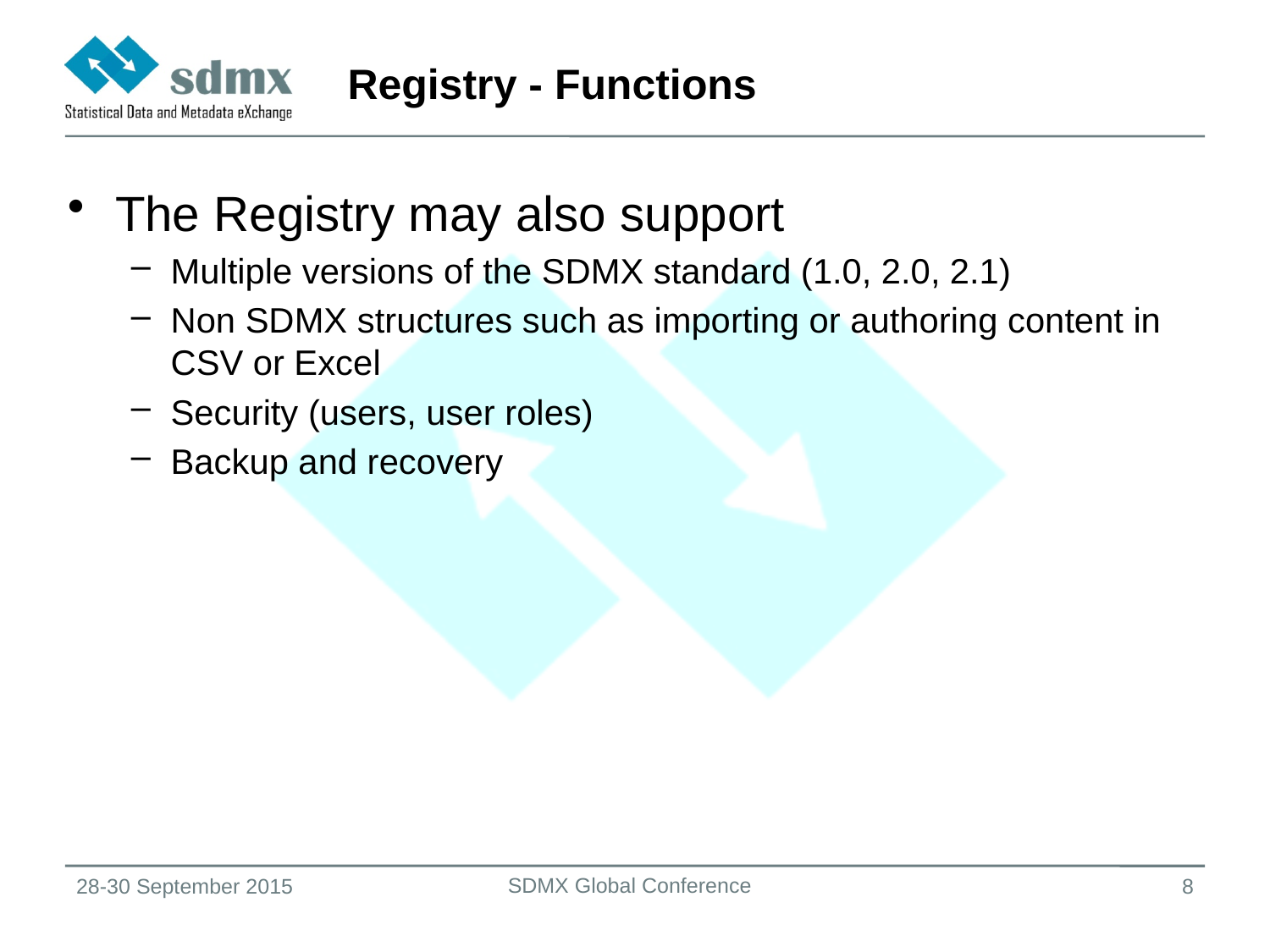

# Registry - Functions
The Registry may also support
Multiple versions of the SDMX standard (1.0, 2.0, 2.1)
Non SDMX structures such as importing or authoring content in CSV or Excel
Security (users, user roles)
Backup and recovery

SDMX Global Conference
28-30 September 2015
8